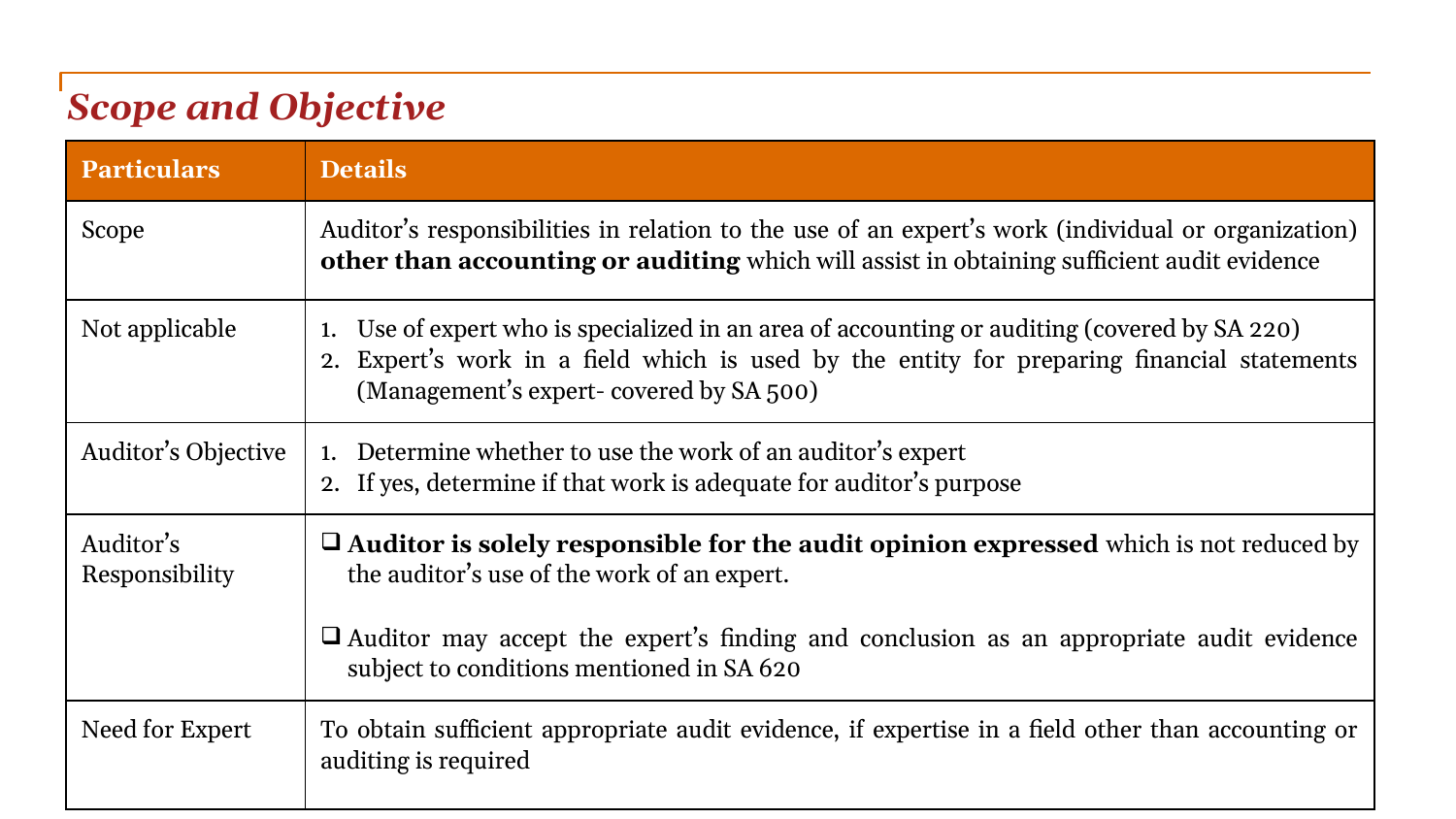

Scope and Objective
| Particulars | Details |
| --- | --- |
| Scope | Auditor’s responsibilities in relation to the use of an expert’s work (individual or organization) other than accounting or auditing which will assist in obtaining sufficient audit evidence |
| Not applicable | Use of expert who is specialized in an area of accounting or auditing (covered by SA 220) Expert’s work in a field which is used by the entity for preparing financial statements (Management’s expert- covered by SA 500) |
| Auditor’s Objective | Determine whether to use the work of an auditor’s expert If yes, determine if that work is adequate for auditor’s purpose |
| Auditor’s Responsibility | Auditor is solely responsible for the audit opinion expressed which is not reduced by the auditor’s use of the work of an expert. Auditor may accept the expert’s finding and conclusion as an appropriate audit evidence subject to conditions mentioned in SA 620 |
| Need for Expert | To obtain sufficient appropriate audit evidence, if expertise in a field other than accounting or auditing is required |